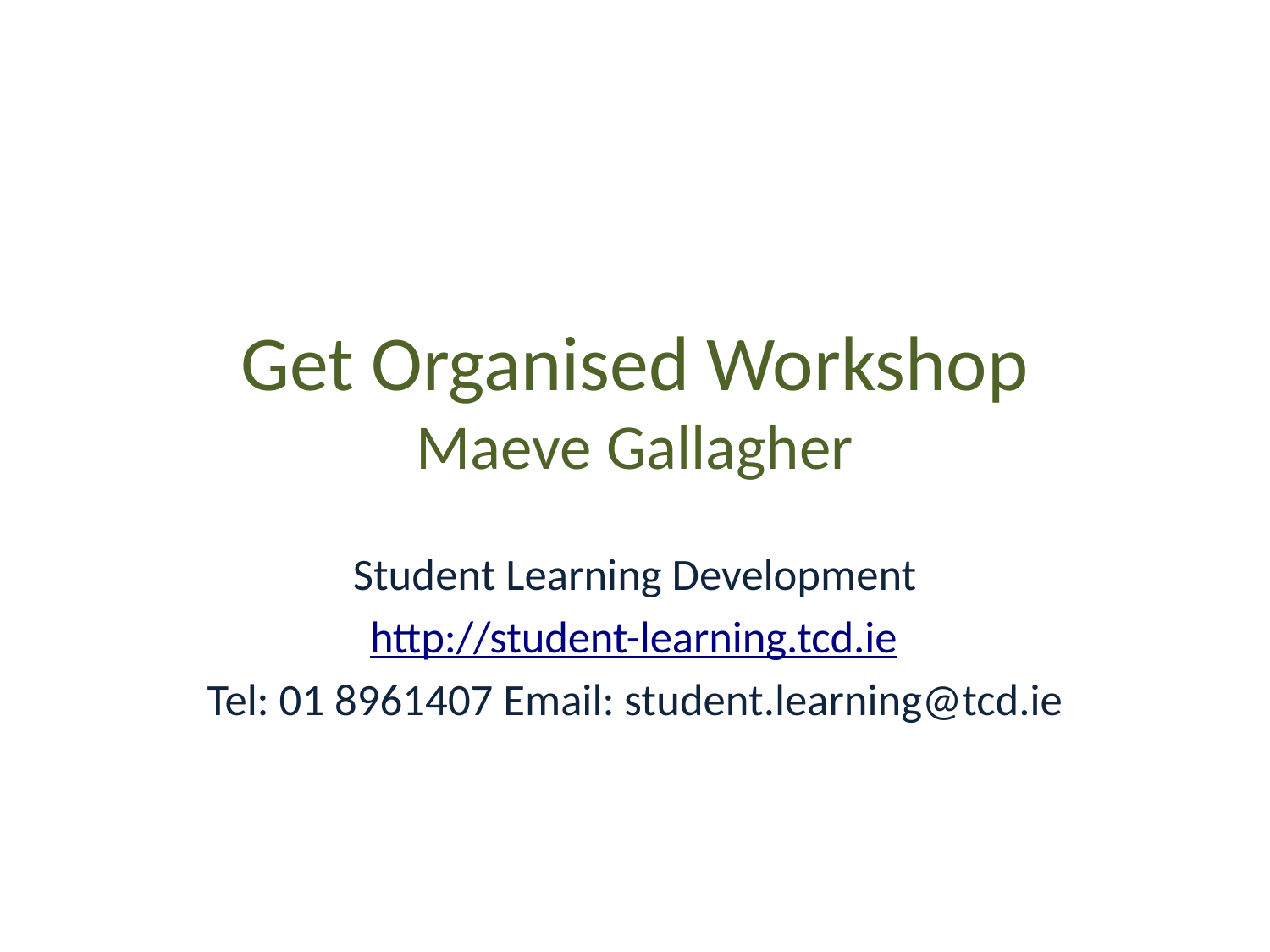

# Get Organised Workshop Maeve Gallagher
Student Learning Development
http://student-learning.tcd.ie
Tel: 01 8961407 Email: student.learning@tcd.ie